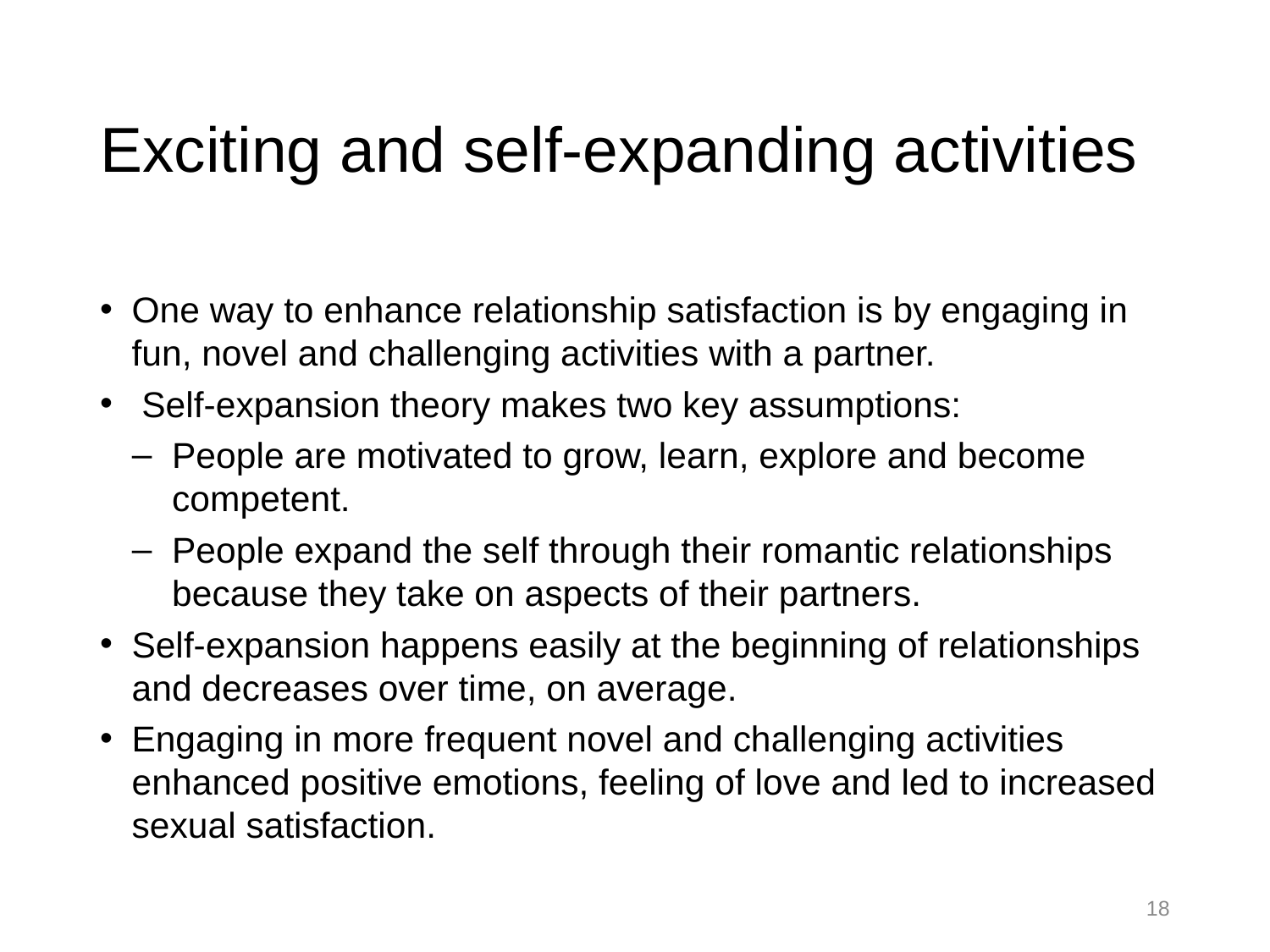

# Exciting and self-expanding activities
One way to enhance relationship satisfaction is by engaging in fun, novel and challenging activities with a partner.
 Self-expansion theory makes two key assumptions:
People are motivated to grow, learn, explore and become competent.
People expand the self through their romantic relationships because they take on aspects of their partners.
Self-expansion happens easily at the beginning of relationships and decreases over time, on average.
Engaging in more frequent novel and challenging activities enhanced positive emotions, feeling of love and led to increased sexual satisfaction.
18